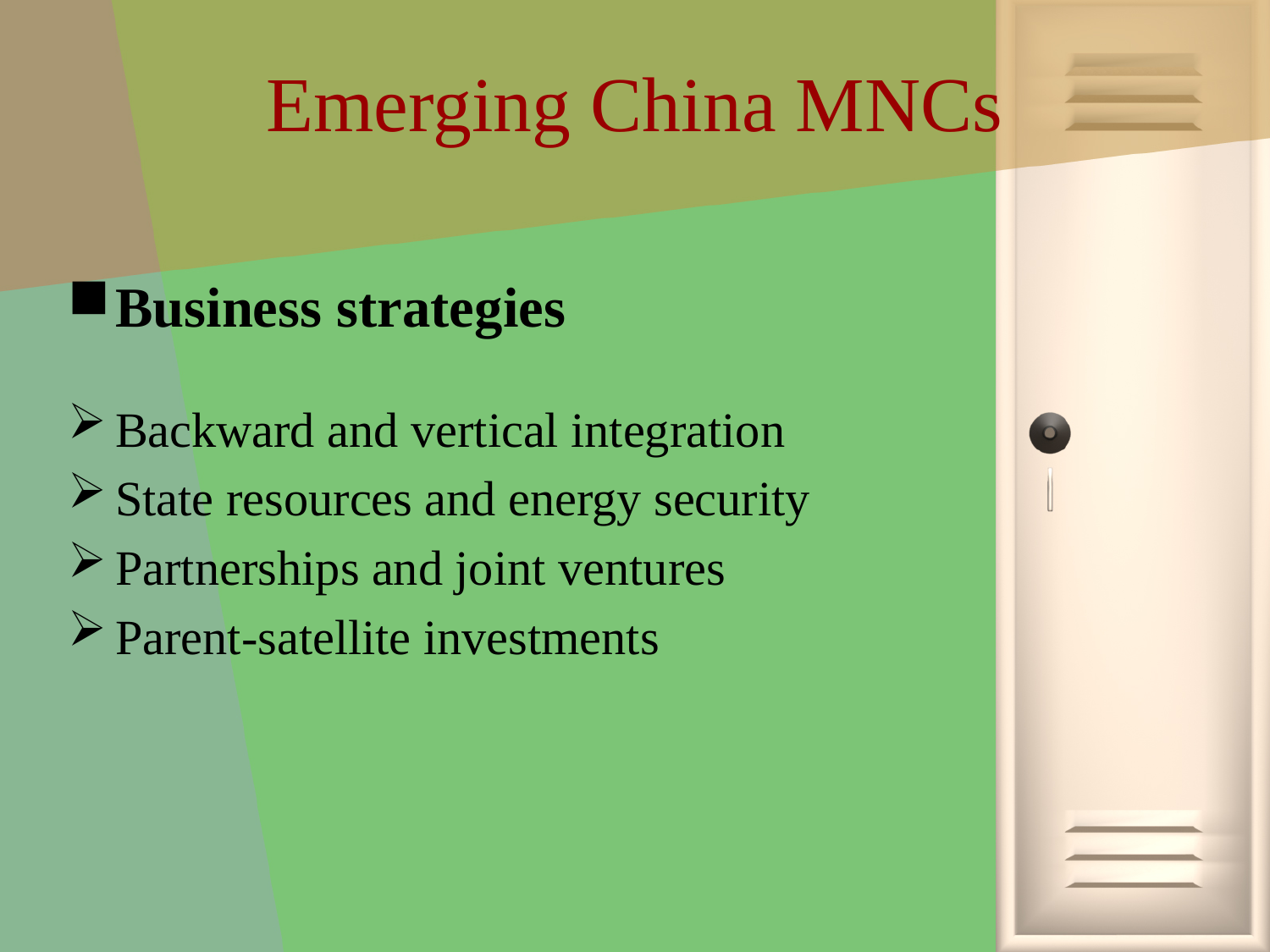

# Emerging China MNCs
Business strategies

Backward and vertical integration
State resources and energy security
Partnerships and joint ventures
Parent-satellite investments